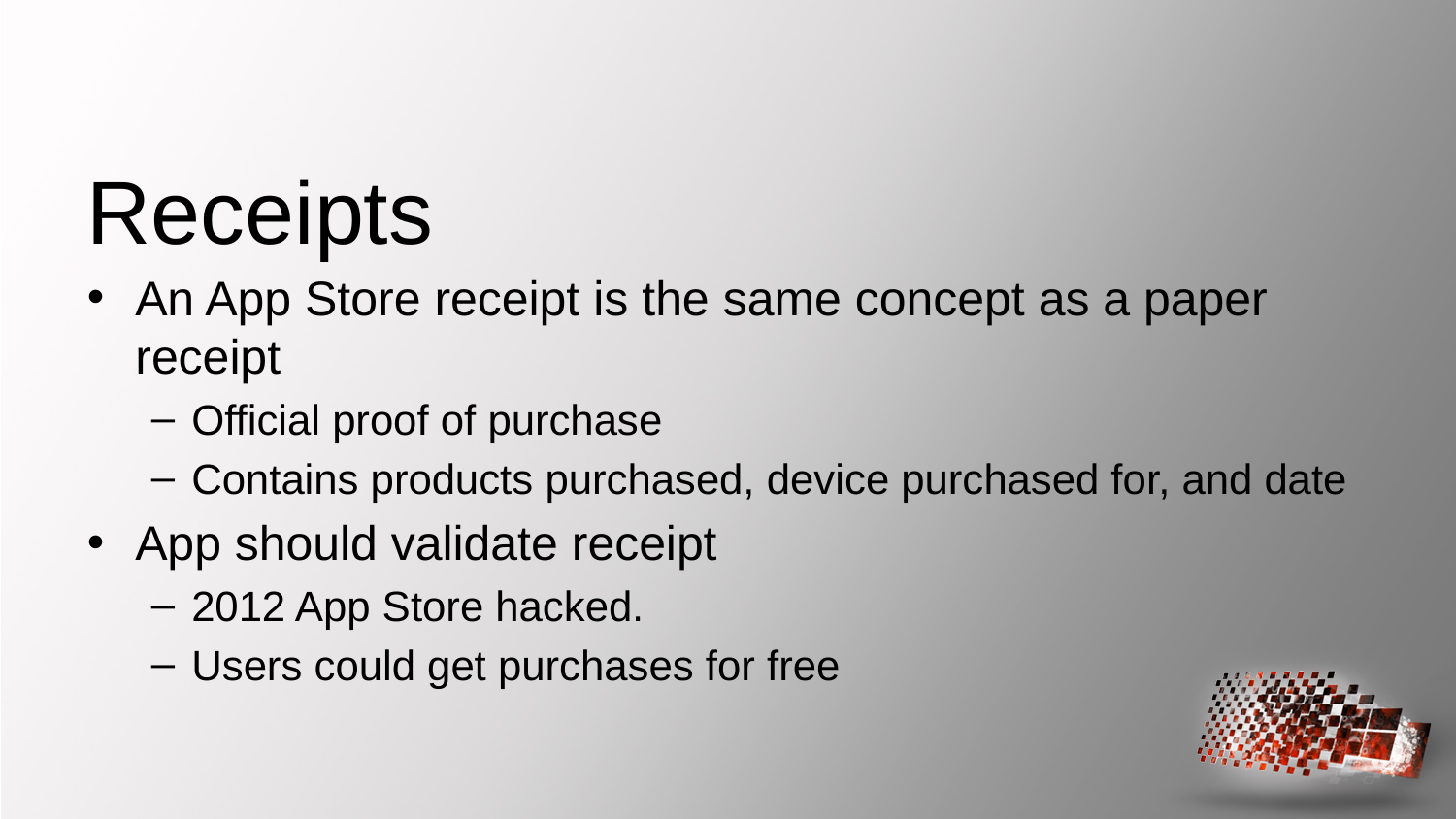

# Receipts
An App Store receipt is the same concept as a paper receipt
Official proof of purchase
Contains products purchased, device purchased for, and date
App should validate receipt
2012 App Store hacked.
Users could get purchases for free